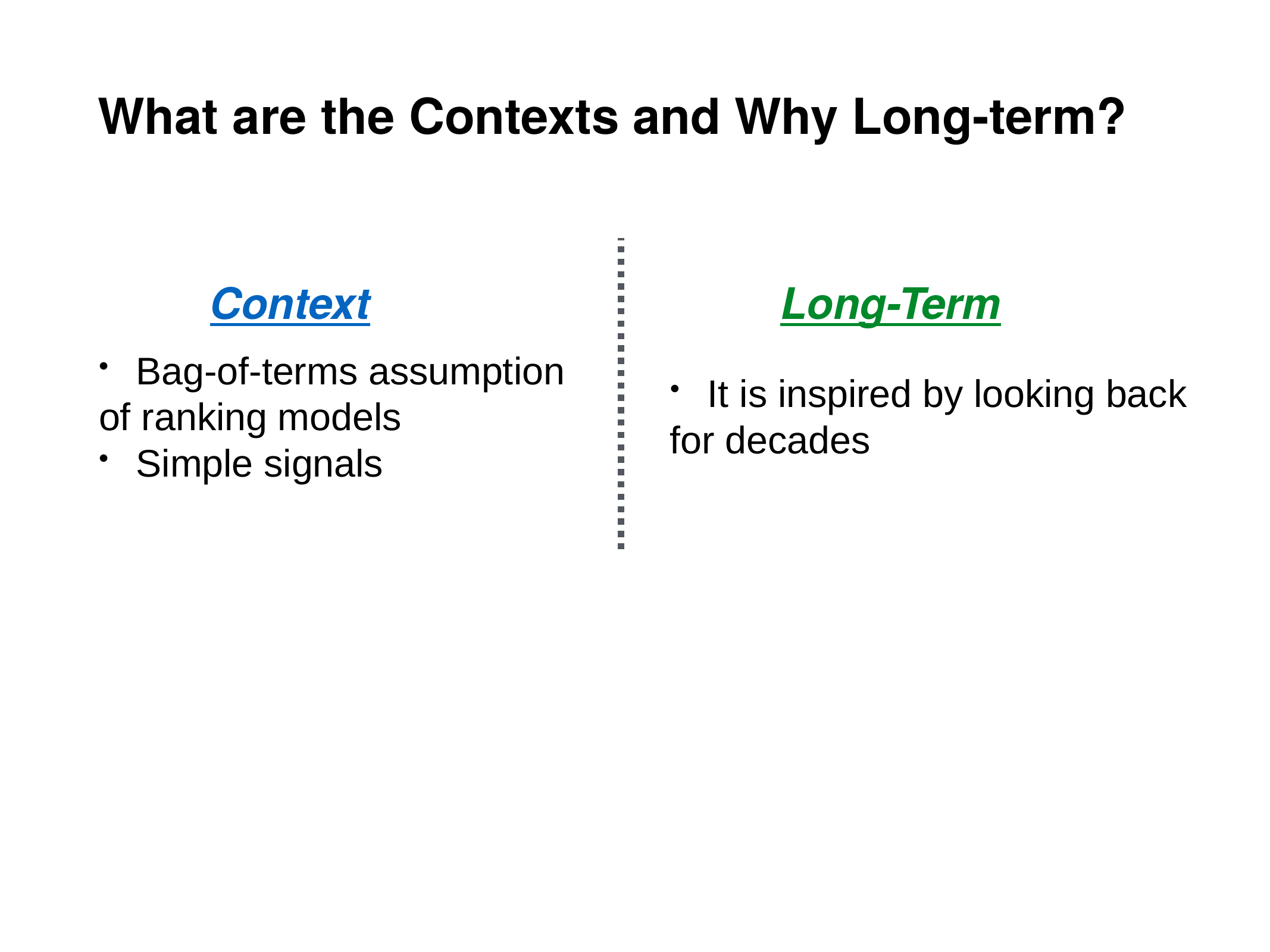

# What are the Contexts and Why Long-term?

Context
Long-Term
Bag-of-terms assumption
of ranking models
Simple signals
It is inspired by looking back
for decades
127